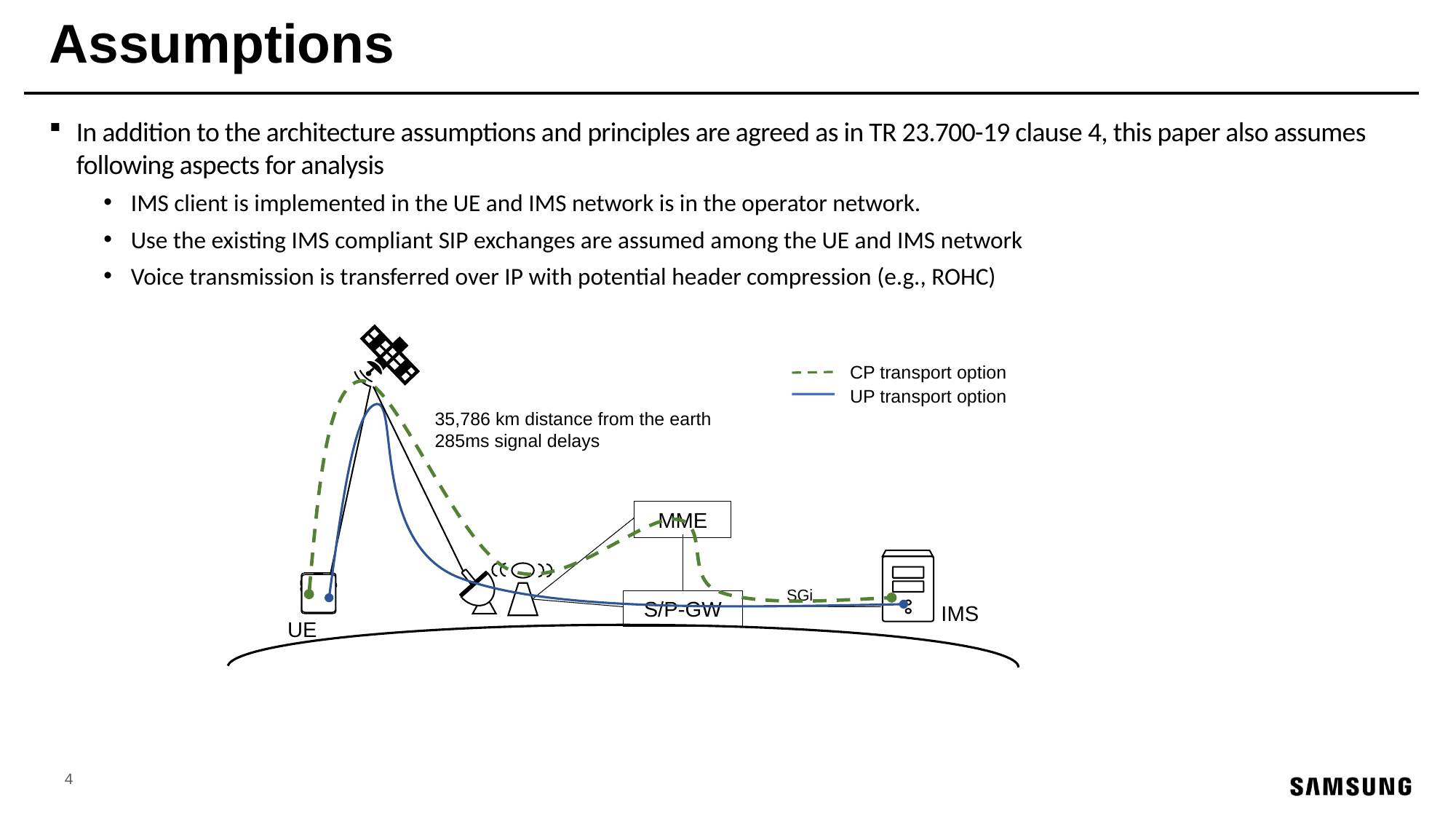

# Assumptions
In addition to the architecture assumptions and principles are agreed as in TR 23.700-19 clause 4, this paper also assumes following aspects for analysis
IMS client is implemented in the UE and IMS network is in the operator network.
Use the existing IMS compliant SIP exchanges are assumed among the UE and IMS network
Voice transmission is transferred over IP with potential header compression (e.g., ROHC)

CP transport option
UP transport option

35,786 km distance from the earth
285ms signal delays

MME

SGi
S/P-GW
IMS
UE

4